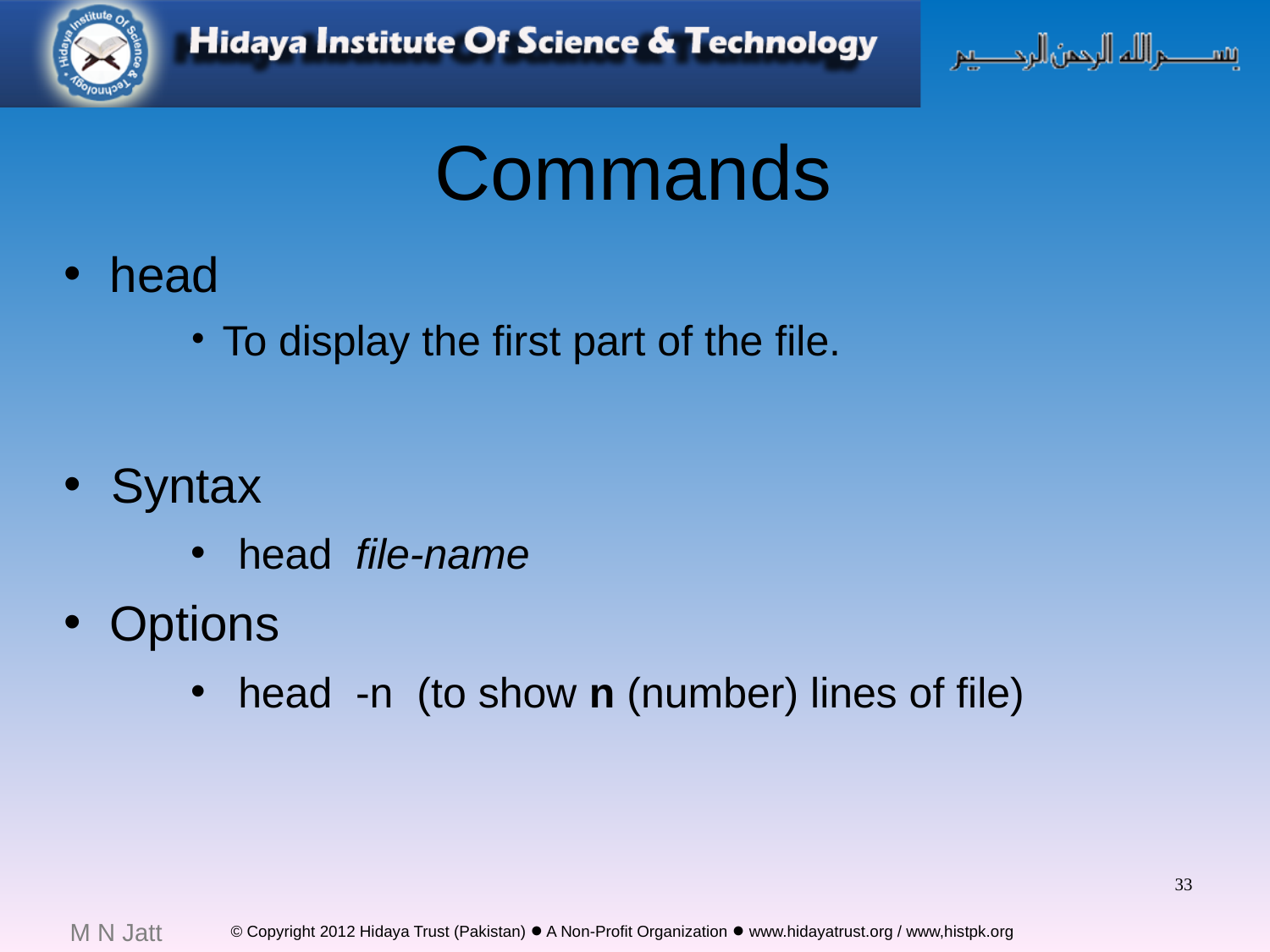

# Commands
head
To display the first part of the file.

Syntax
head  file-name
Options
head  -n  (to show n (number) lines of file)
33